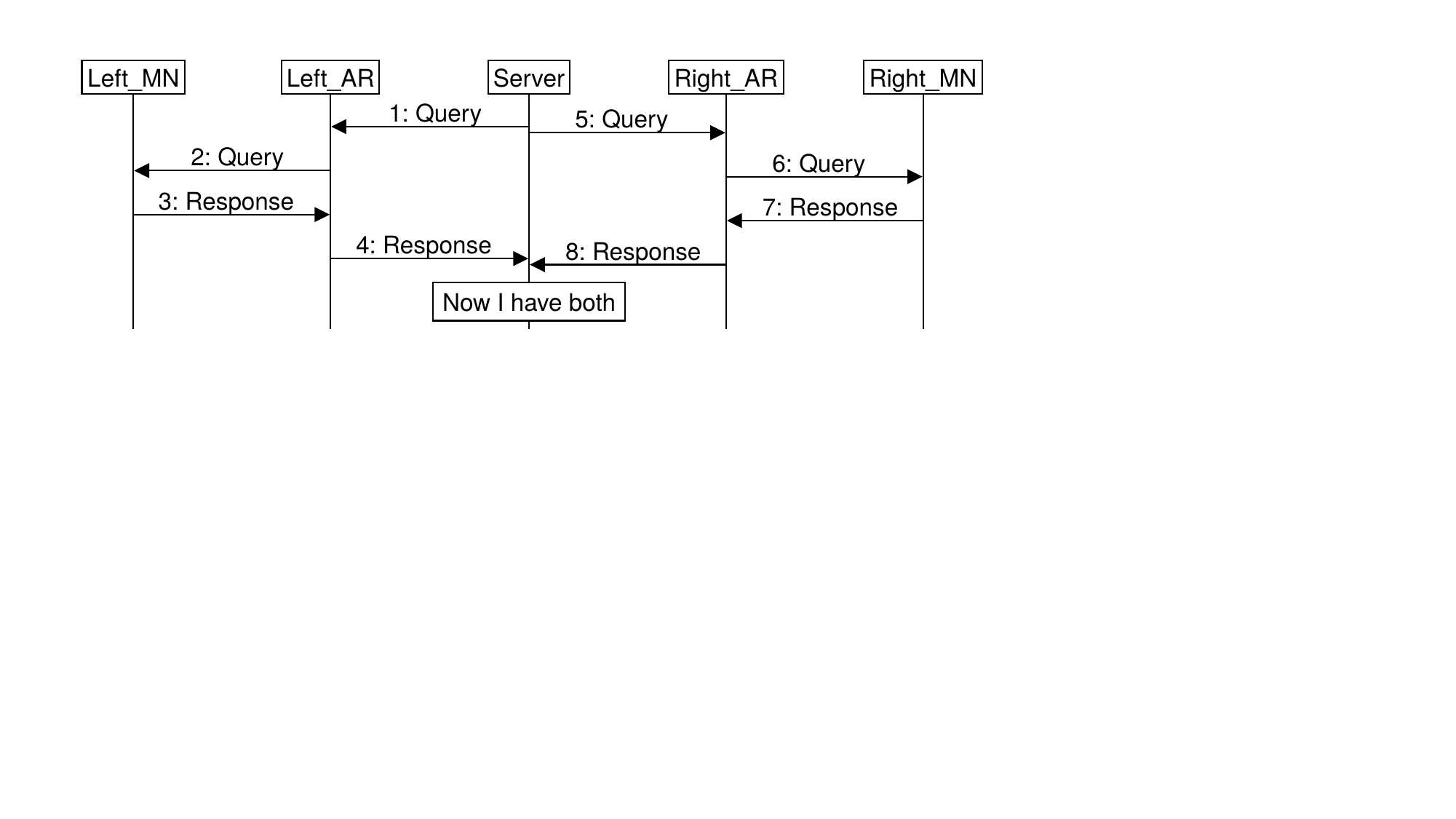

Left_MN
Left_AR
Server
Right_AR
Right_MN
1: Query
5: Query
2: Query
6: Query
3: Response
7: Response
4: Response
8: Response
Now I have both